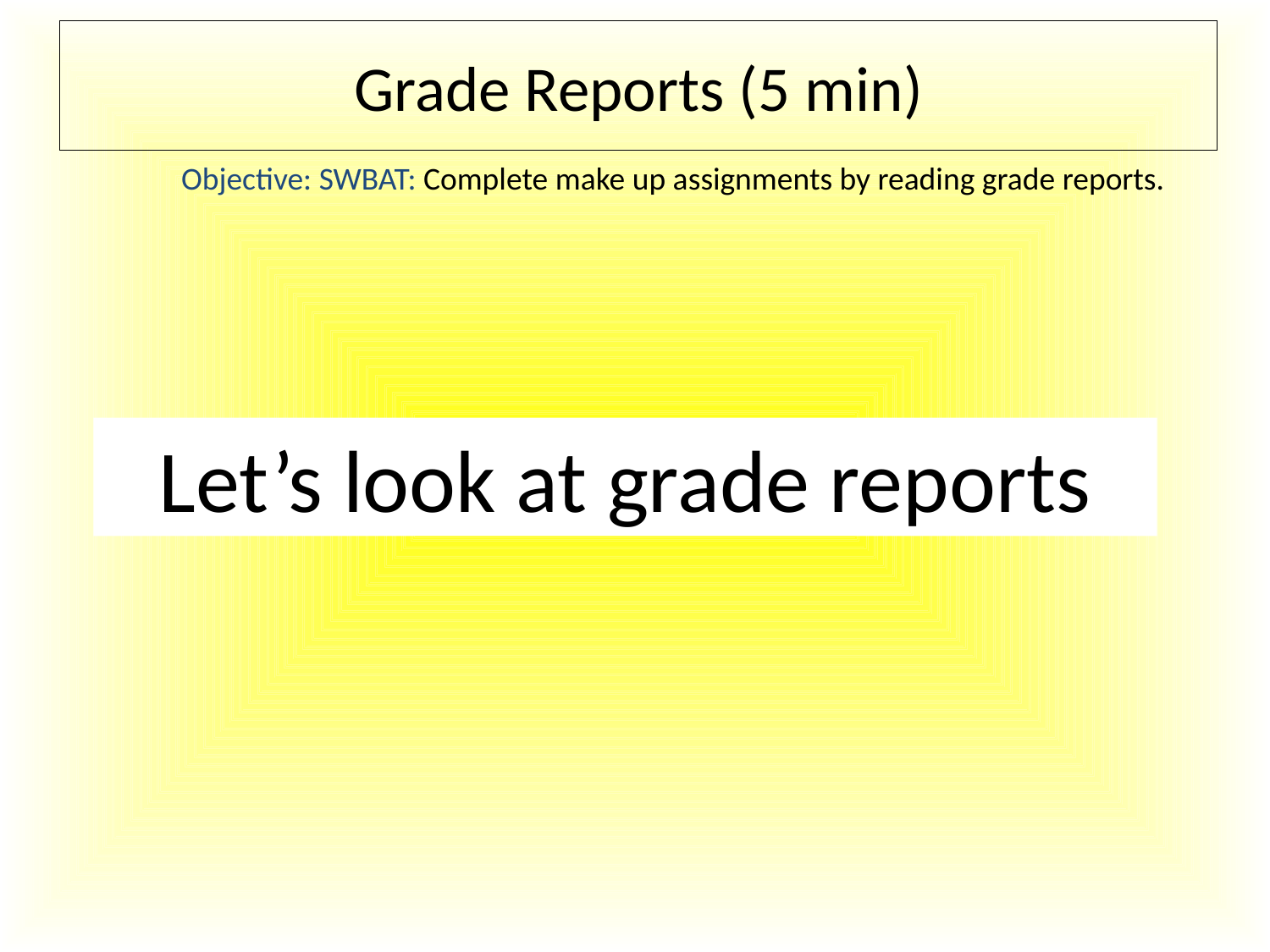

# Grade Reports (5 min)
Objective: SWBAT: Complete make up assignments by reading grade reports.

Let’s look at grade reports